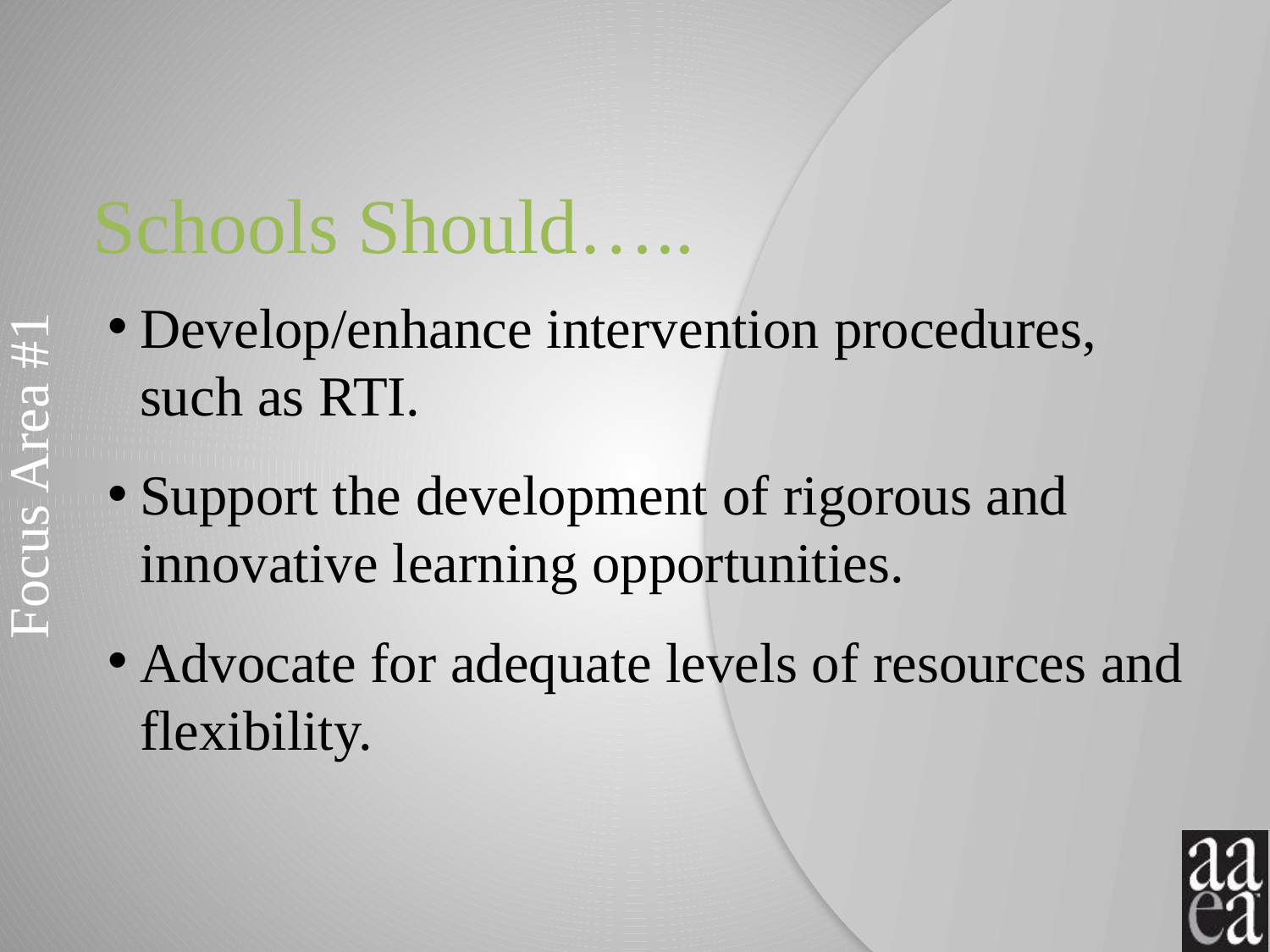

# Schools Should…..
Develop/enhance intervention procedures, such as RTI.
Support the development of rigorous and innovative learning opportunities.
Advocate for adequate levels of resources and flexibility.

Focus Area #1